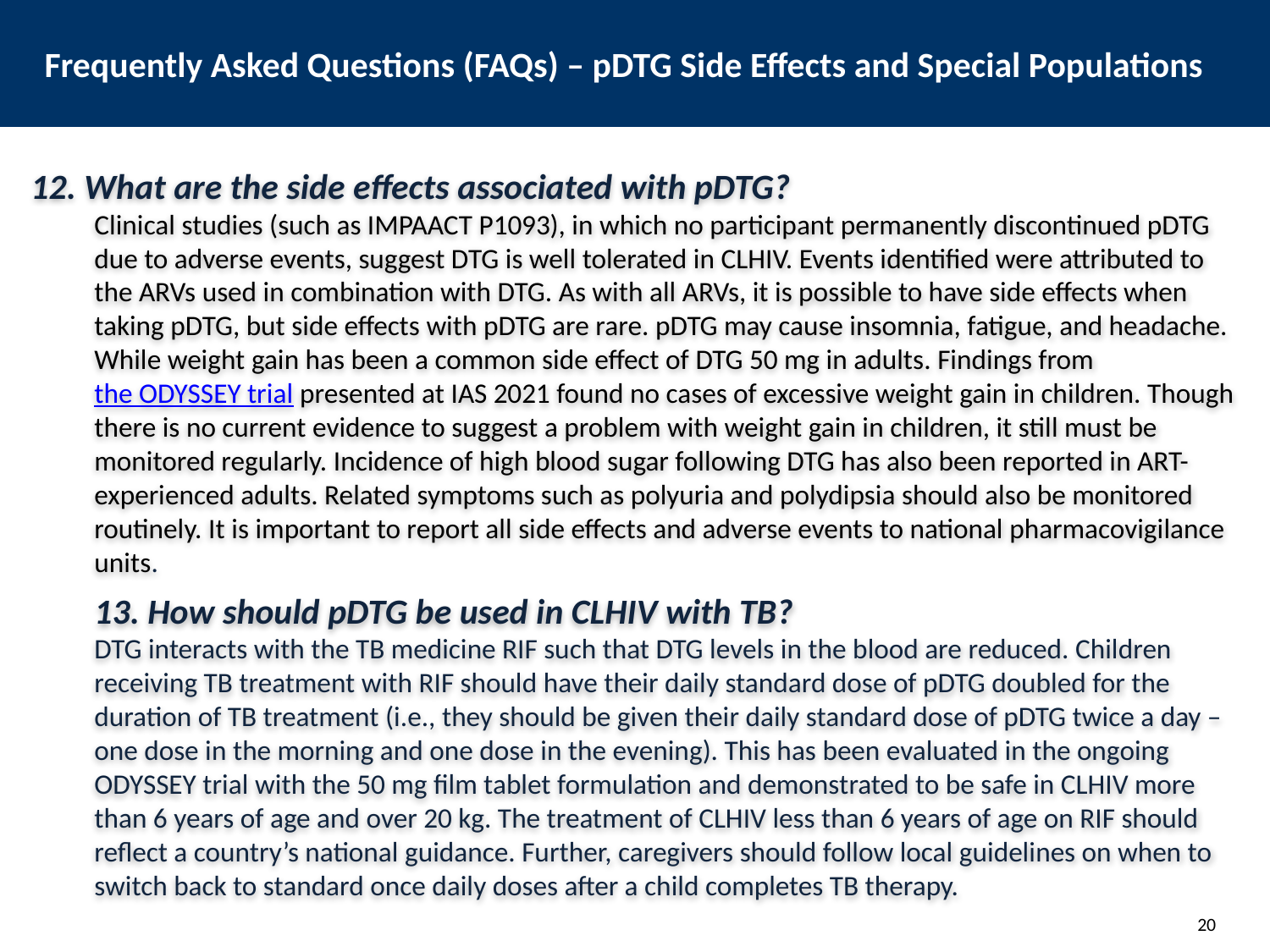

# Frequently Asked Questions (FAQs) – pDTG Side Effects and Special Populations
12. What are the side effects associated with pDTG?
Clinical studies (such as IMPAACT P1093), in which no participant permanently discontinued pDTG due to adverse events, suggest DTG is well tolerated in CLHIV. Events identified were attributed to the ARVs used in combination with DTG. As with all ARVs, it is possible to have side effects when taking pDTG, but side effects with pDTG are rare. pDTG may cause insomnia, fatigue, and headache. While weight gain has been a common side effect of DTG 50 mg in adults. Findings from the ODYSSEY trial presented at IAS 2021 found no cases of excessive weight gain in children. Though there is no current evidence to suggest a problem with weight gain in children, it still must be monitored regularly. Incidence of high blood sugar following DTG has also been reported in ART-experienced adults. Related symptoms such as polyuria and polydipsia should also be monitored routinely. It is important to report all side effects and adverse events to national pharmacovigilance units.
13. How should pDTG be used in CLHIV with TB?
DTG interacts with the TB medicine RIF such that DTG levels in the blood are reduced. Children receiving TB treatment with RIF should have their daily standard dose of pDTG doubled for the duration of TB treatment (i.e., they should be given their daily standard dose of pDTG twice a day – one dose in the morning and one dose in the evening). This has been evaluated in the ongoing ODYSSEY trial with the 50 mg film tablet formulation and demonstrated to be safe in CLHIV more than 6 years of age and over 20 kg. The treatment of CLHIV less than 6 years of age on RIF should reflect a country’s national guidance. Further, caregivers should follow local guidelines on when to switch back to standard once daily doses after a child completes TB therapy.